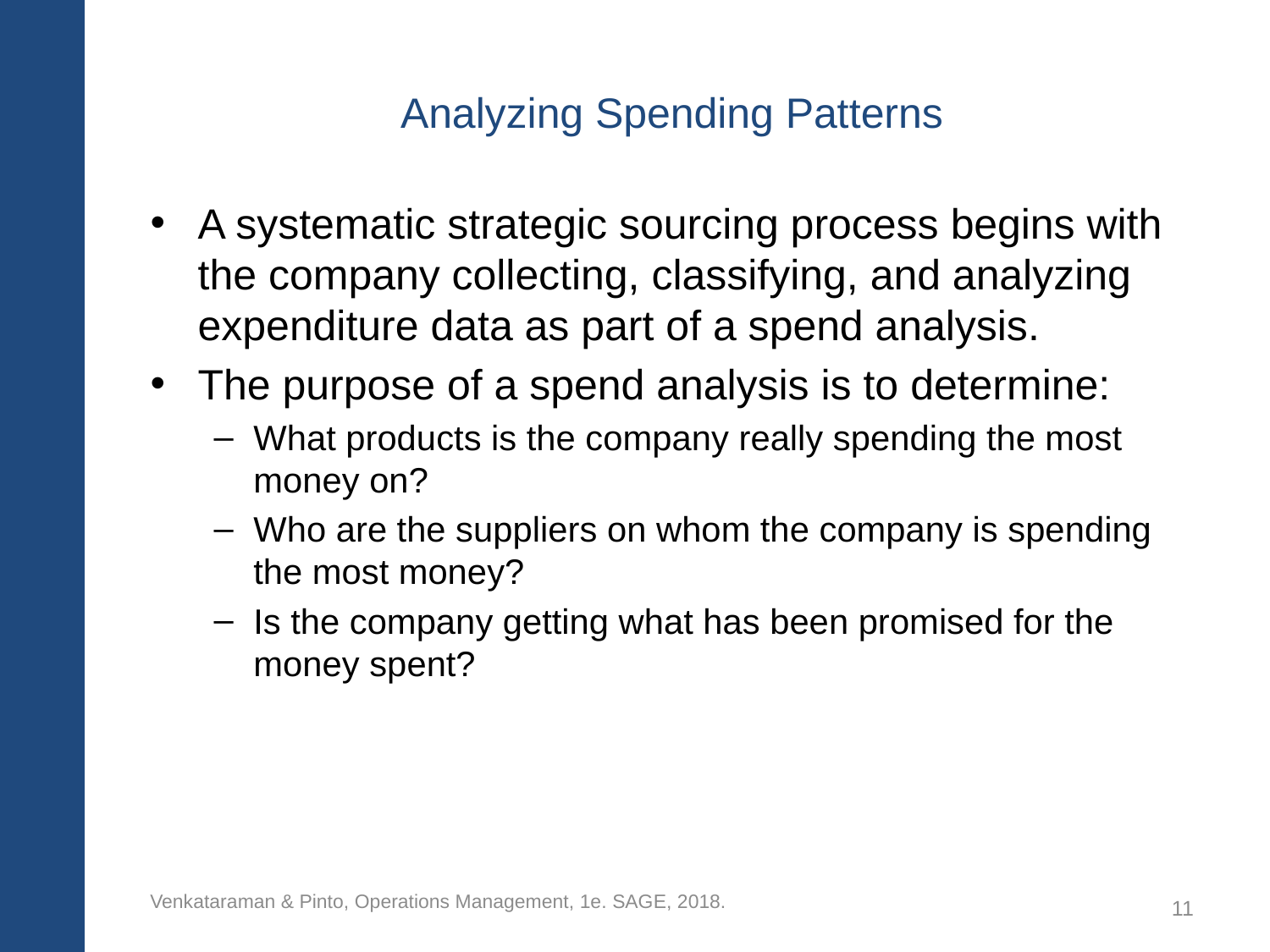

# Analyzing Spending Patterns
A systematic strategic sourcing process begins with the company collecting, classifying, and analyzing expenditure data as part of a spend analysis.
The purpose of a spend analysis is to determine:
What products is the company really spending the most money on?
Who are the suppliers on whom the company is spending the most money?
Is the company getting what has been promised for the money spent?
Venkataraman & Pinto, Operations Management, 1e. SAGE, 2018.
11